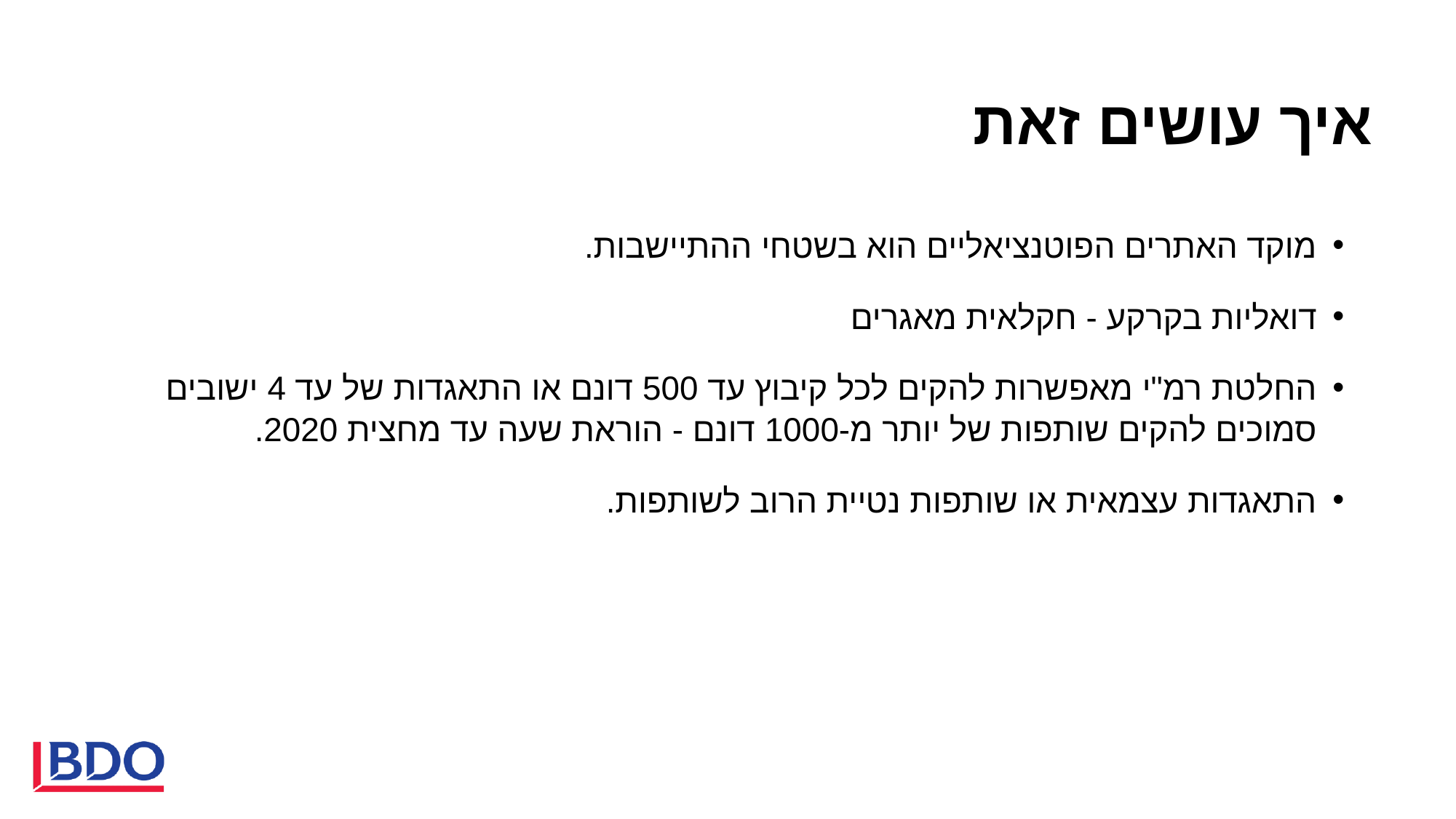

איך עושים זאת
מוקד האתרים הפוטנציאליים הוא בשטחי ההתיישבות.
דואליות בקרקע - חקלאית מאגרים
החלטת רמ"י מאפשרות להקים לכל קיבוץ עד 500 דונם או התאגדות של עד 4 ישובים סמוכים להקים שותפות של יותר מ-1000 דונם - הוראת שעה עד מחצית 2020.
התאגדות עצמאית או שותפות נטיית הרוב לשותפות.